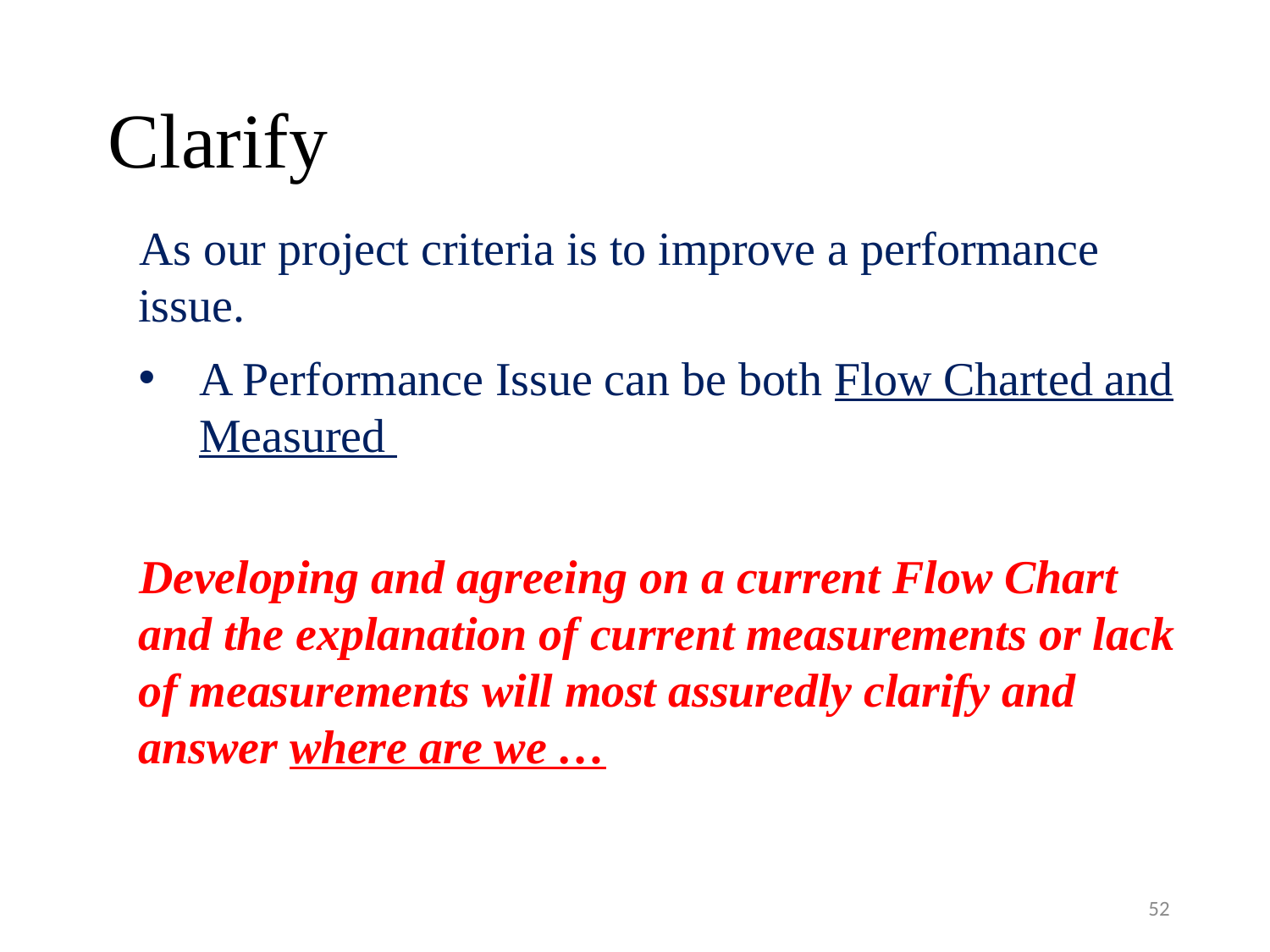

# Clarify
As our project criteria is to improve a performance issue.
A Performance Issue can be both Flow Charted and Measured

Developing and agreeing on a current Flow Chart and the explanation of current measurements or lack of measurements will most assuredly clarify and answer where are we …
52